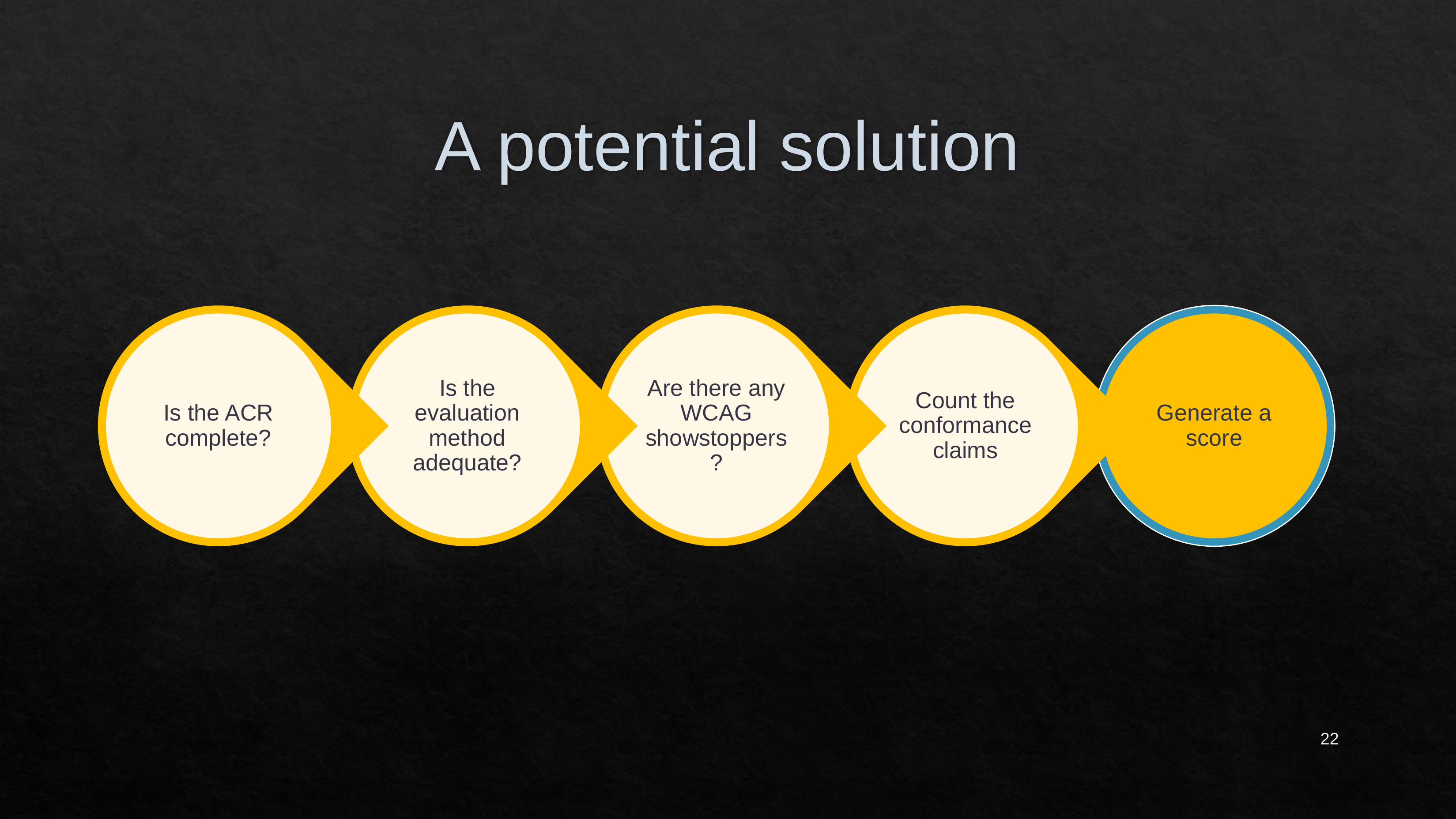

Generate a score
Count the conformance claims
Are there any WCAG showstoppers?
Is the evaluation method adequate?
Is the ACR complete?
# A potential solution
22